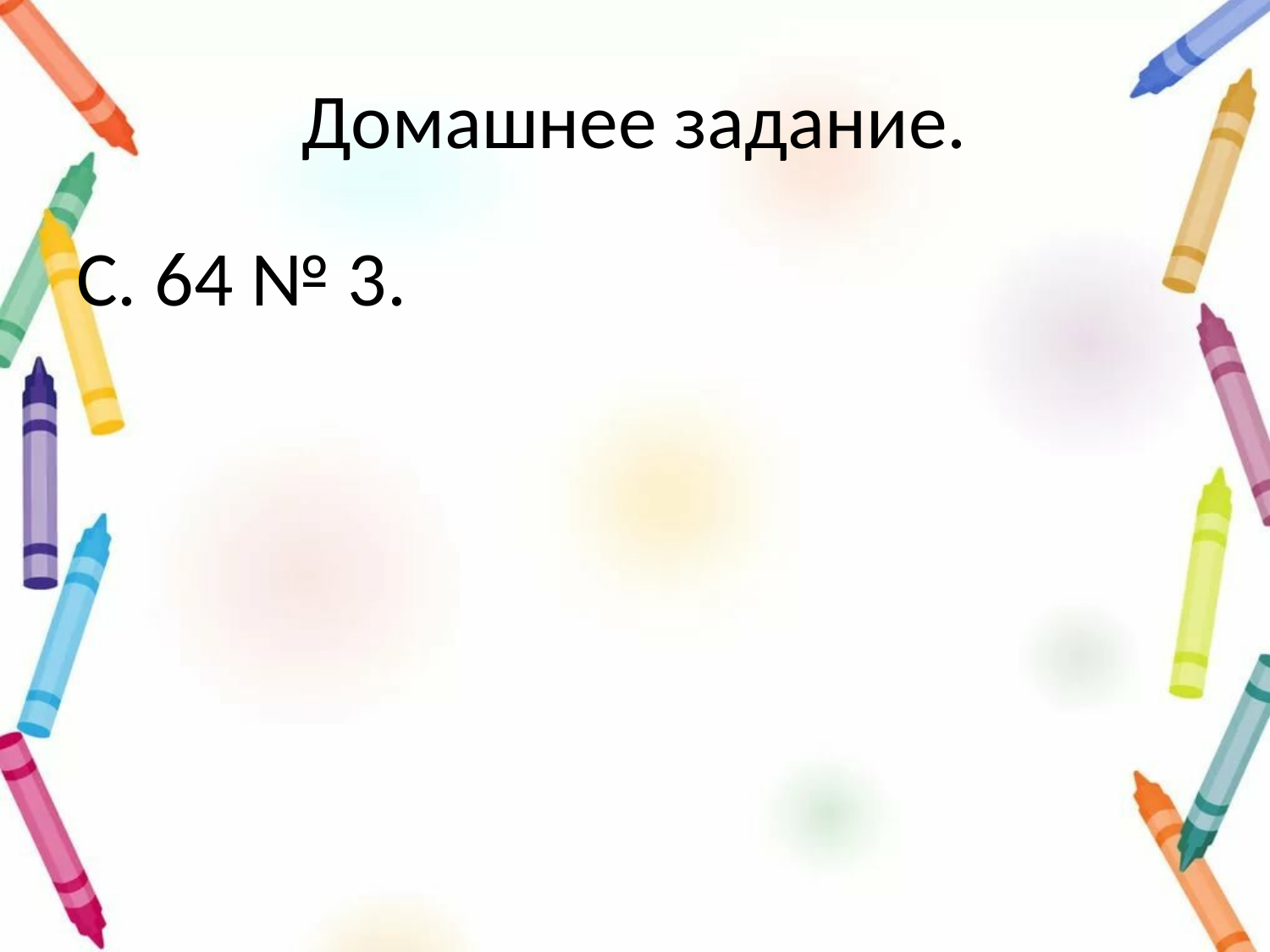

# Домашнее задание.
С. 64 № 3.